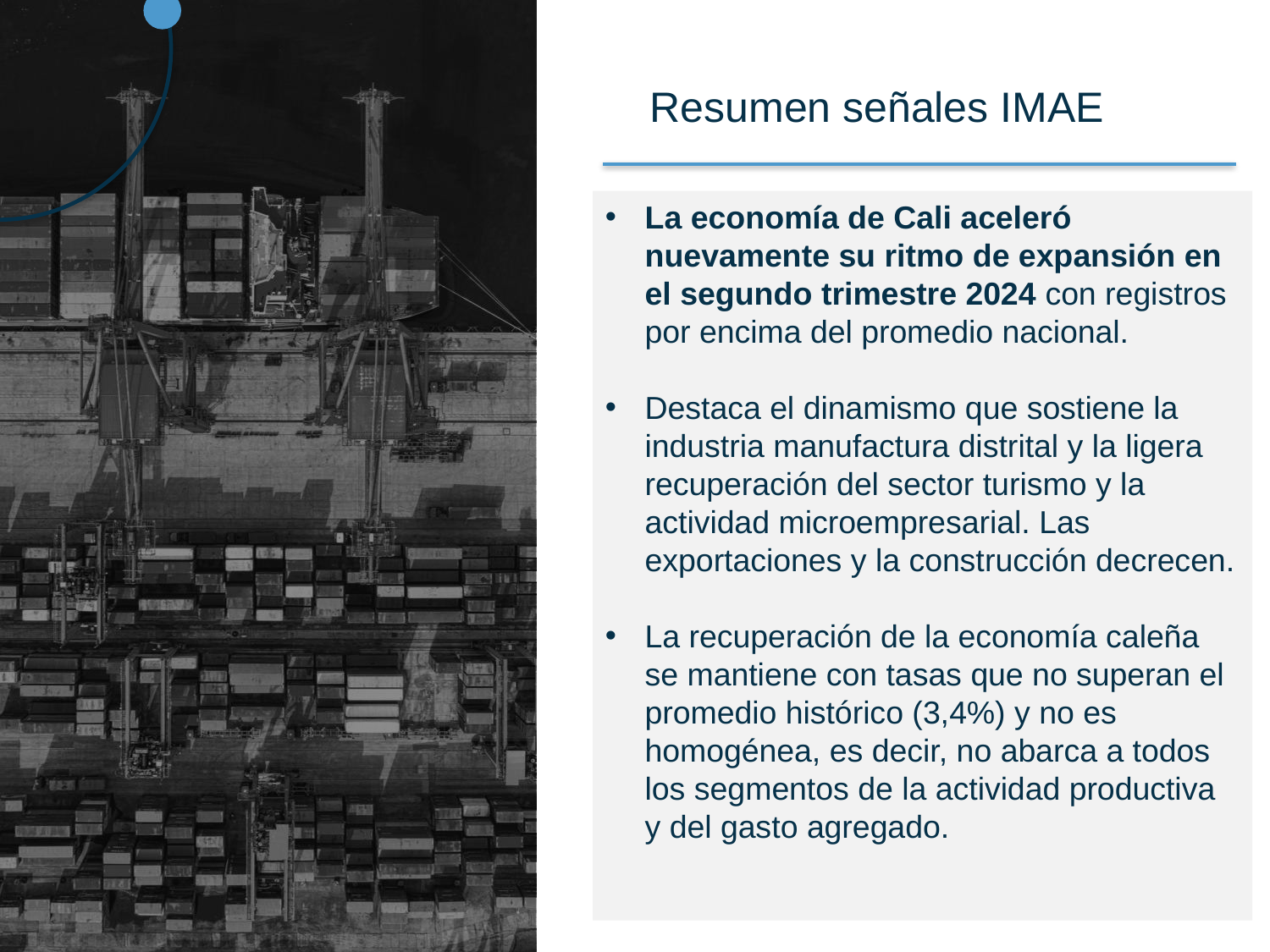

Resumen señales IMAE
La economía de Cali aceleró nuevamente su ritmo de expansión en el segundo trimestre 2024 con registros por encima del promedio nacional.

Destaca el dinamismo que sostiene la industria manufactura distrital y la ligera recuperación del sector turismo y la actividad microempresarial. Las exportaciones y la construcción decrecen.

La recuperación de la economía caleña se mantiene con tasas que no superan el promedio histórico (3,4%) y no es homogénea, es decir, no abarca a todos los segmentos de la actividad productiva y del gasto agregado.